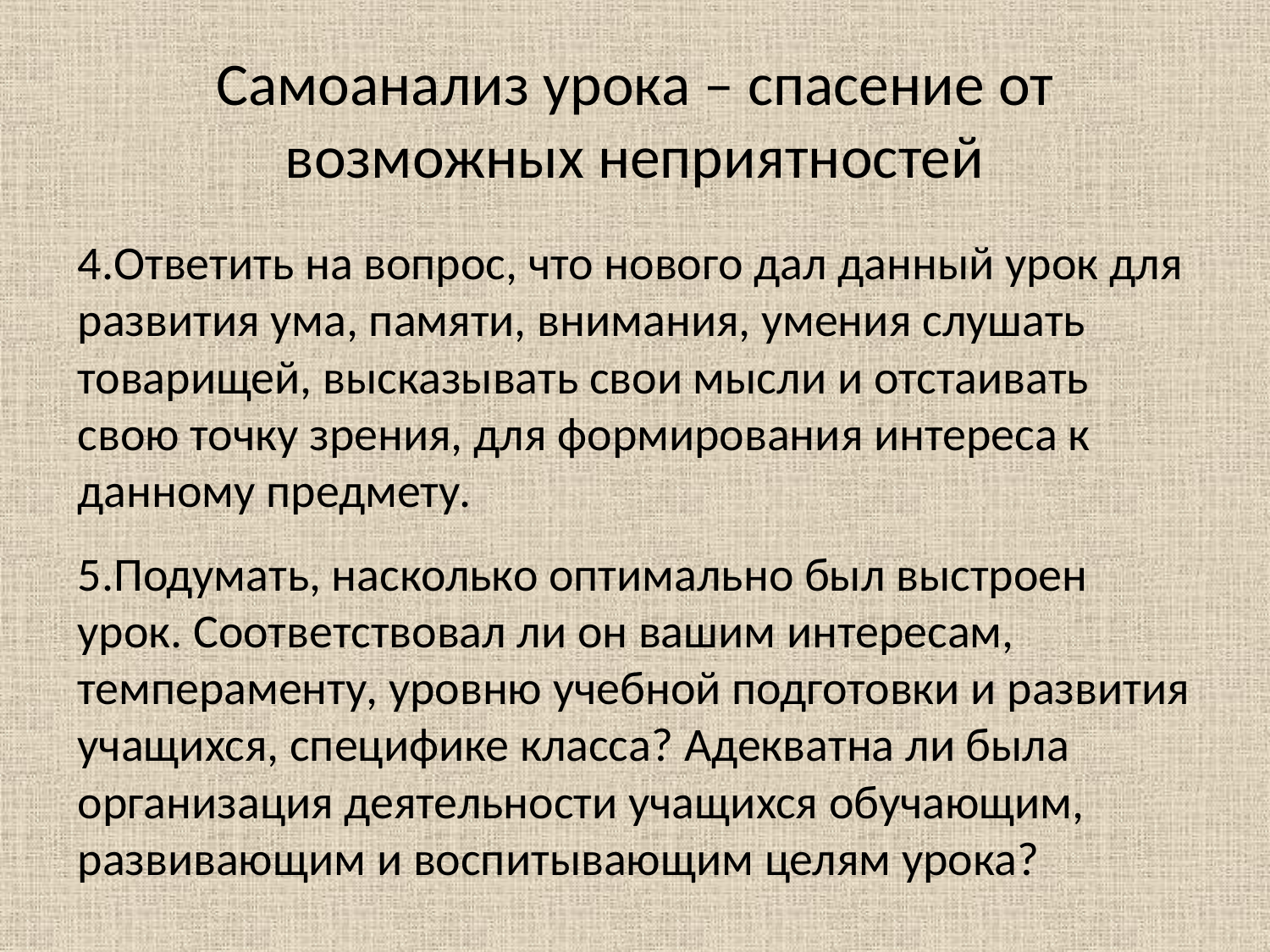

# Самоанализ урока – спасение от возможных неприятностей
4.Ответить на вопрос, что нового дал данный урок для развития ума, памяти, внимания, умения слушать товарищей, высказывать свои мысли и отстаивать свою точку зрения, для формирования интереса к данному предмету.
5.Подумать, насколько оптимально был выстроен урок. Соответствовал ли он вашим интересам, темпераменту, уровню учебной подготовки и развития учащихся, специфике класса? Адекватна ли была организация деятельности учащихся обучающим, развивающим и воспитывающим целям урока?